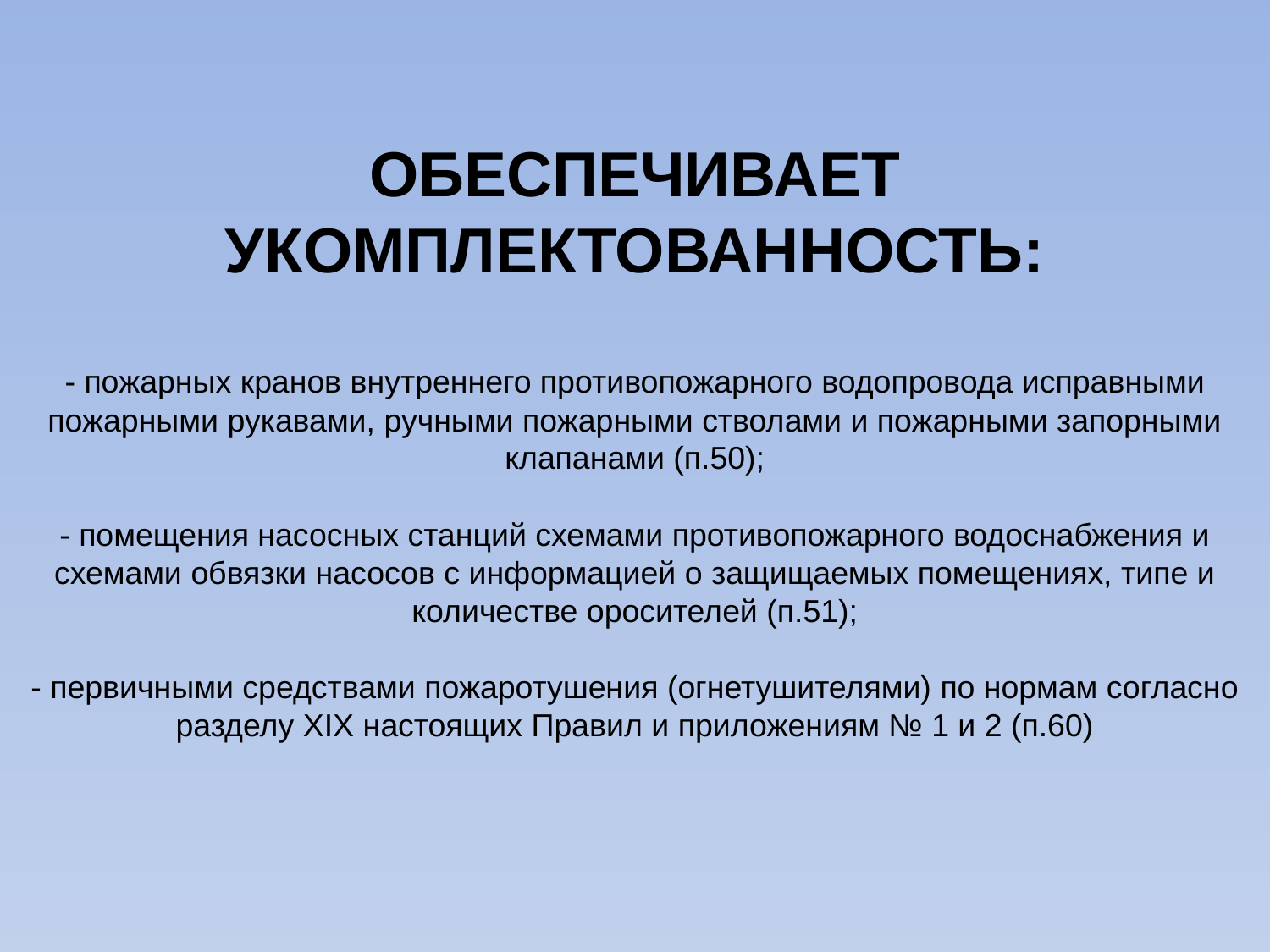

# ОБЕСПЕЧИВАЕТ УКОМПЛЕКТОВАННОСТЬ: - пожарных кранов внутреннего противопожарного водопровода исправными пожарными рукавами, ручными пожарными стволами и пожарными запорными клапанами (п.50); - помещения насосных станций схемами противопожарного водоснабжения и схемами обвязки насосов с информацией о защищаемых помещениях, типе и количестве оросителей (п.51); - первичными средствами пожаротушения (огнетушителями) по нормам согласно разделу XIX настоящих Правил и приложениям № 1 и 2 (п.60)